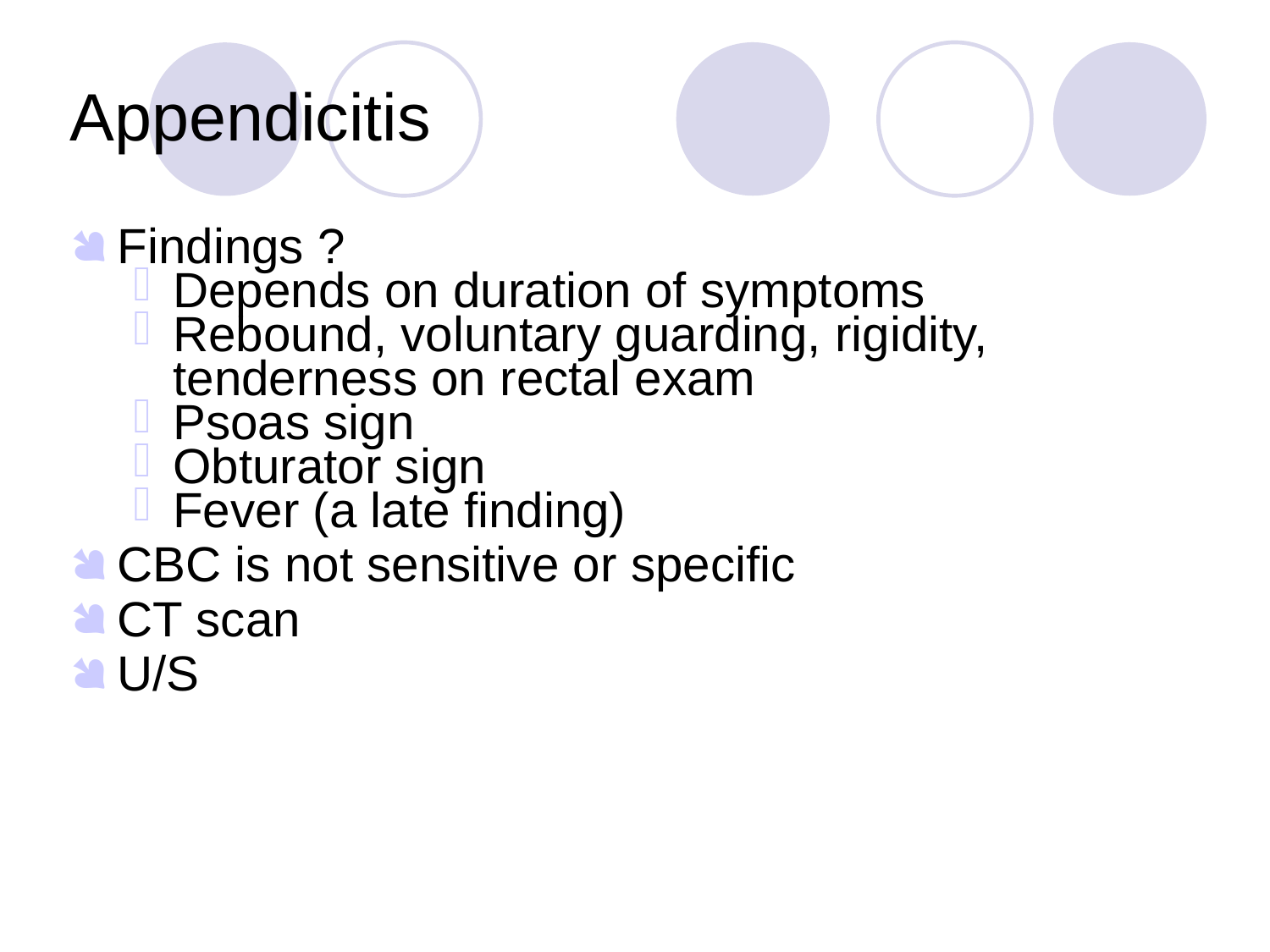

Appendicitis
Findings ?
Depends on duration of symptoms
Rebound, voluntary guarding, rigidity, tenderness on rectal exam
Psoas sign
Obturator sign
Fever (a late finding)
CBC is not sensitive or specific
CT scan
U/S